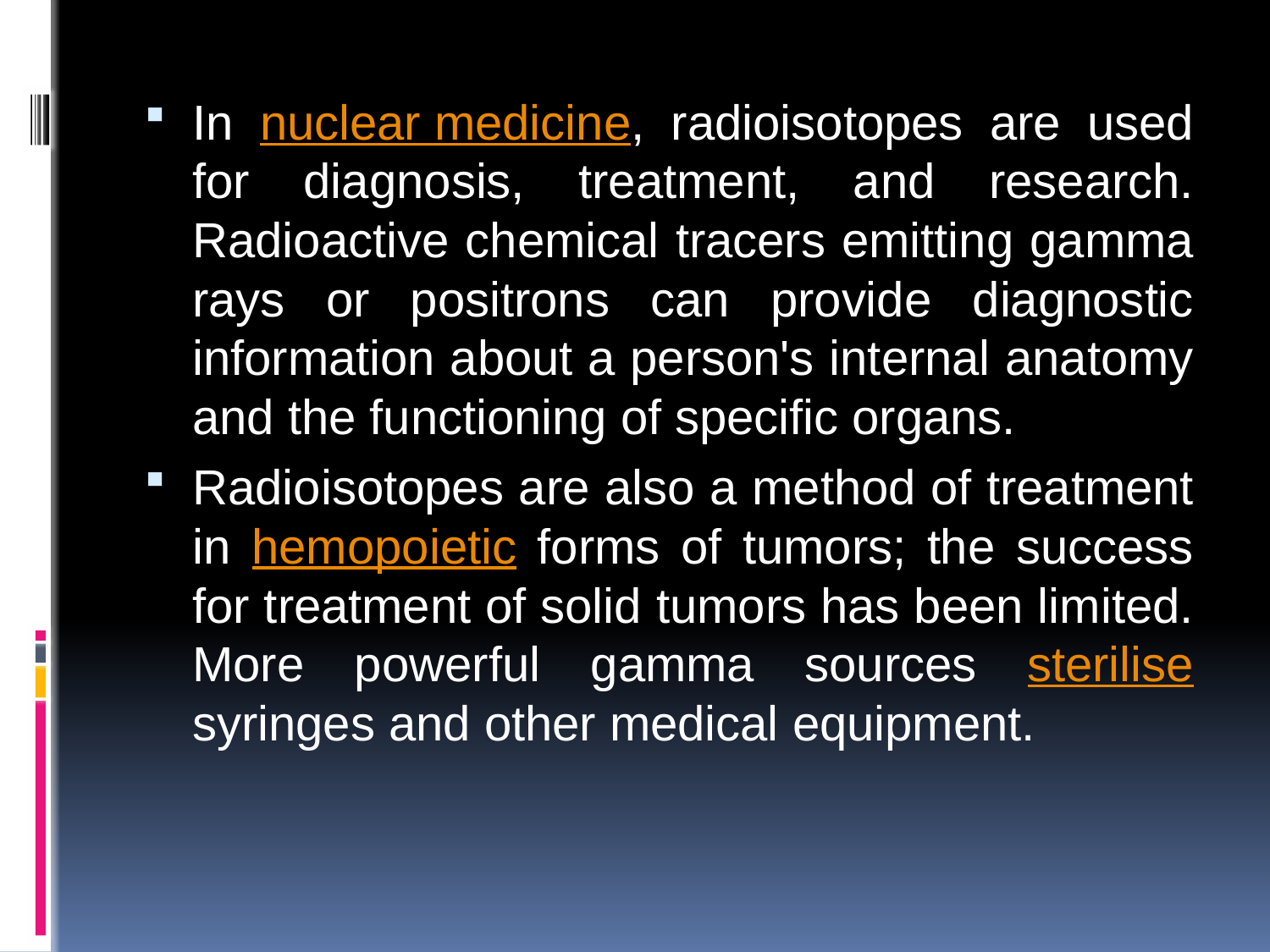

In nuclear medicine, radioisotopes are used for diagnosis, treatment, and research. Radioactive chemical tracers emitting gamma rays or positrons can provide diagnostic information about a person's internal anatomy and the functioning of specific organs.
Radioisotopes are also a method of treatment in hemopoietic forms of tumors; the success for treatment of solid tumors has been limited. More powerful gamma sources sterilise syringes and other medical equipment.